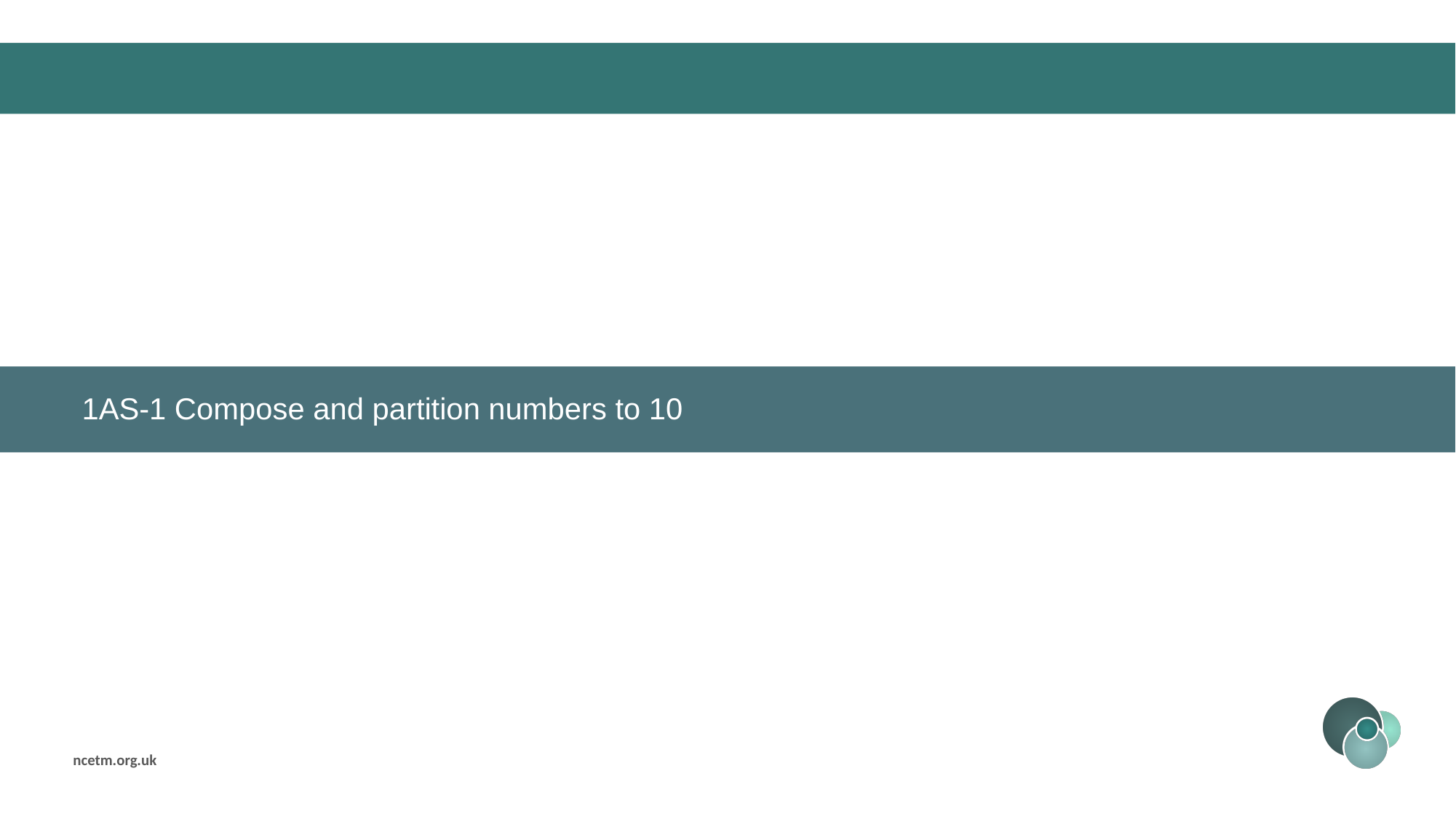

1AS-1 Compose and partition numbers to 10